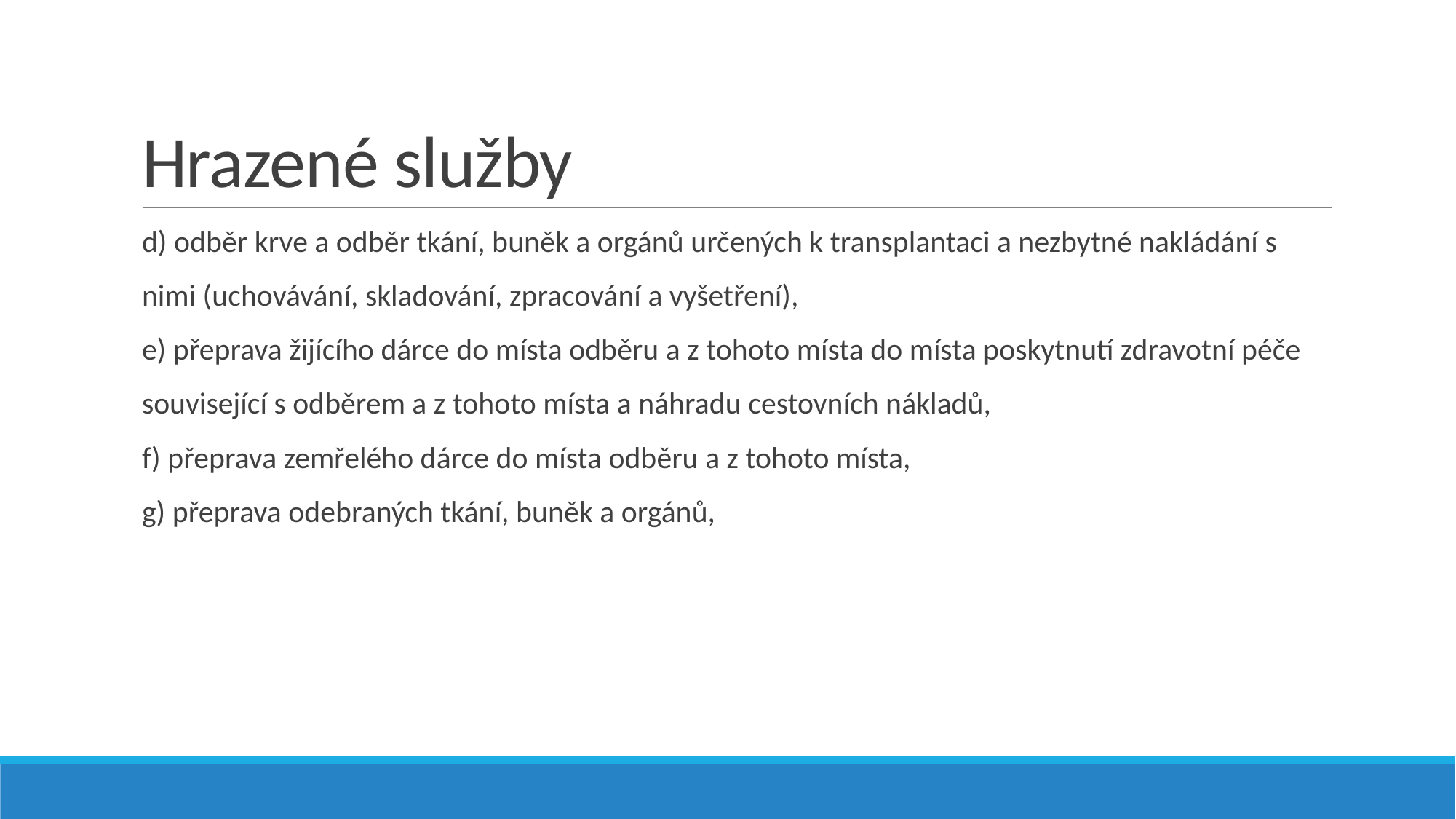

# Hrazené služby
d) odběr krve a odběr tkání, buněk a orgánů určených k transplantaci a nezbytné nakládání s
nimi (uchovávání, skladování, zpracování a vyšetření),
e) přeprava žijícího dárce do místa odběru a z tohoto místa do místa poskytnutí zdravotní péče
související s odběrem a z tohoto místa a náhradu cestovních nákladů,
f) přeprava zemřelého dárce do místa odběru a z tohoto místa,
g) přeprava odebraných tkání, buněk a orgánů,